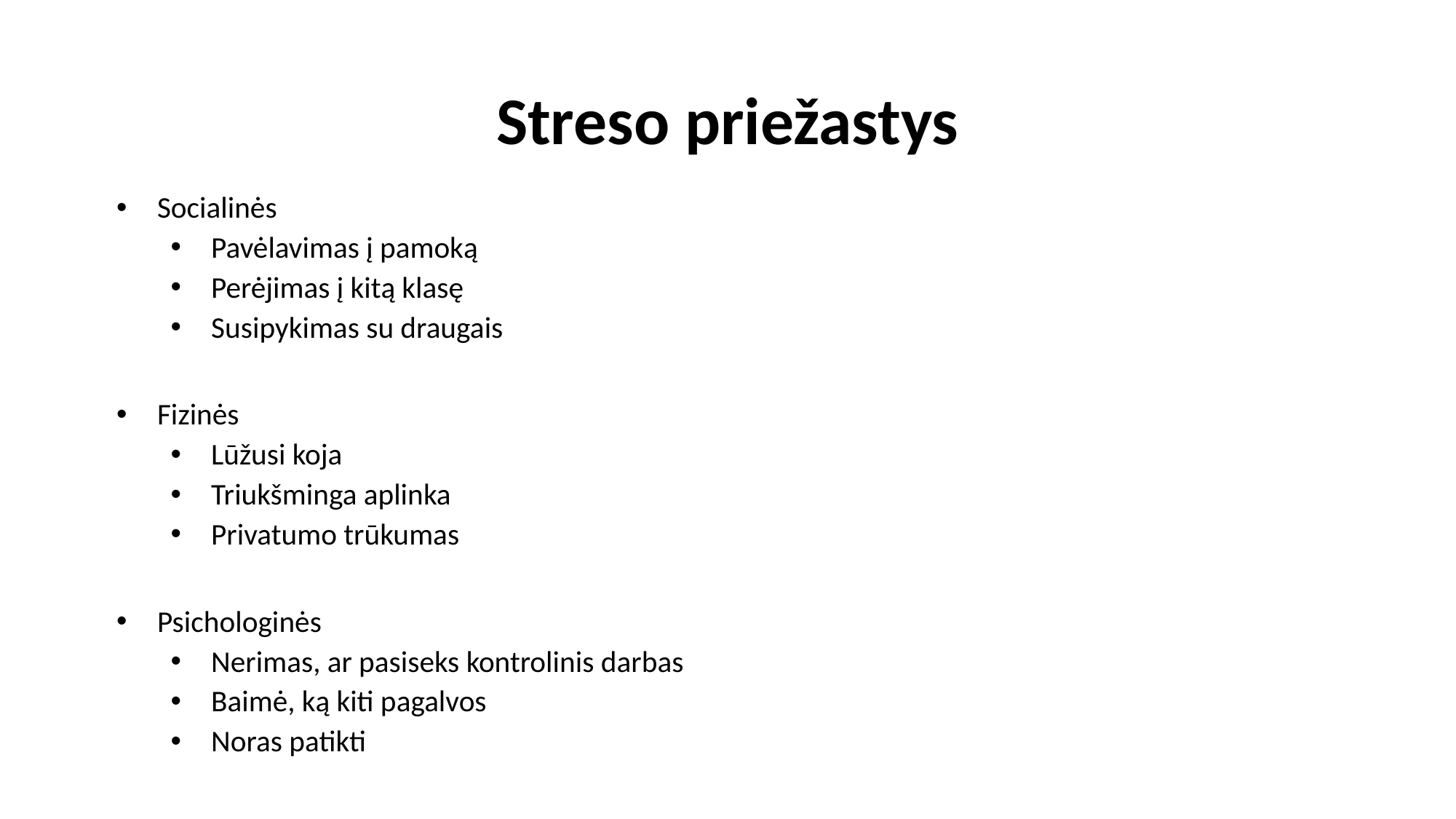

# Streso priežastys
Socialinės
Pavėlavimas į pamoką
Perėjimas į kitą klasę
Susipykimas su draugais

Fizinės
Lūžusi koja
Triukšminga aplinka
Privatumo trūkumas

Psichologinės
Nerimas, ar pasiseks kontrolinis darbas
Baimė, ką kiti pagalvos
Noras patikti